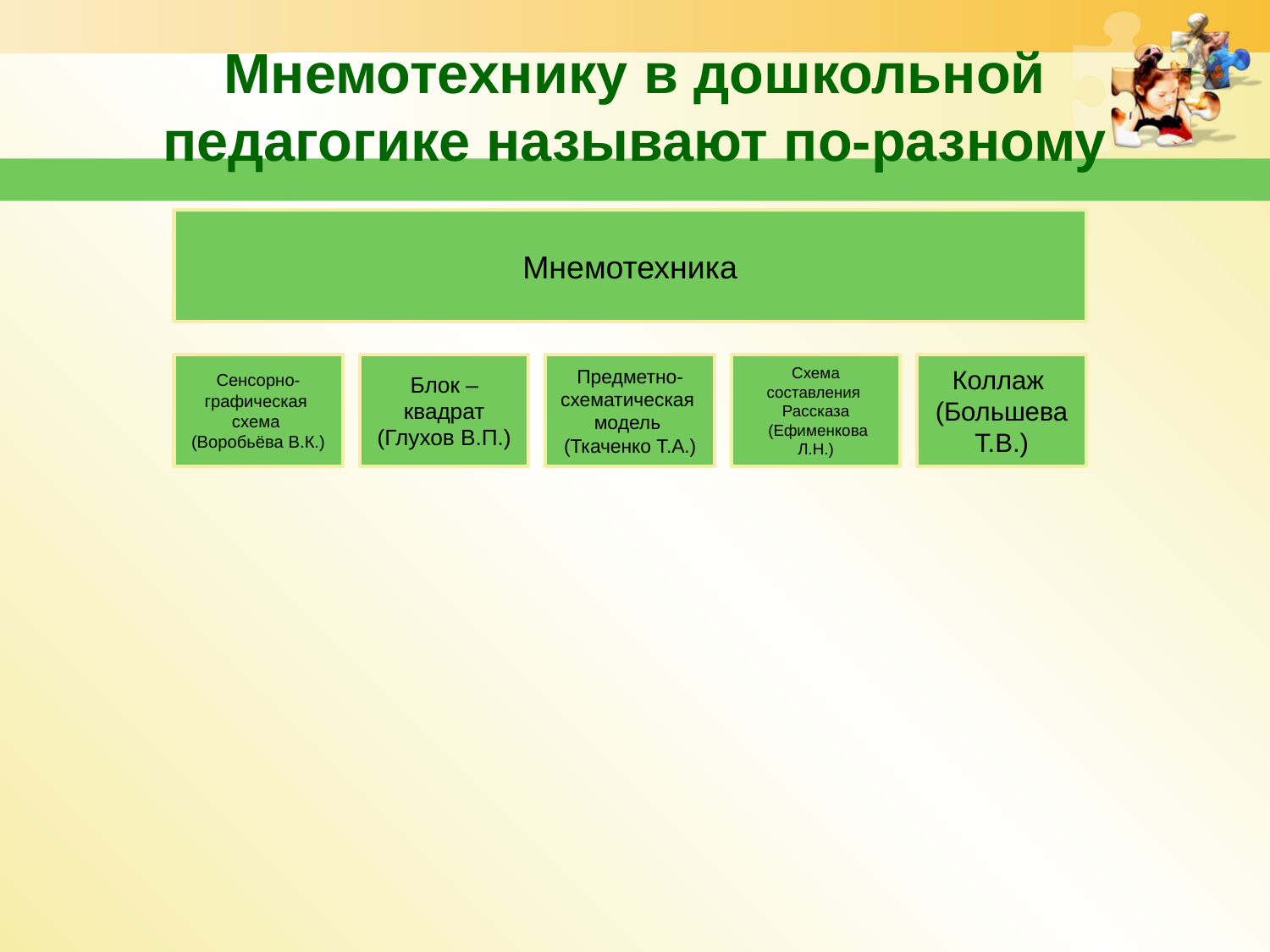

Мнемотехнику в дошкольной педагогике называют по-разному
Мнемотехника
Сенсорно-
графическая
схема
(Воробьёва В.К.)
Блок –квадрат
(Глухов В.П.)
Предметно-
схематическая
модель
(Ткаченко Т.А.)
Схема составления
Рассказа
 (Ефименкова Л.Н.)
Коллаж
(Большева Т.В.)